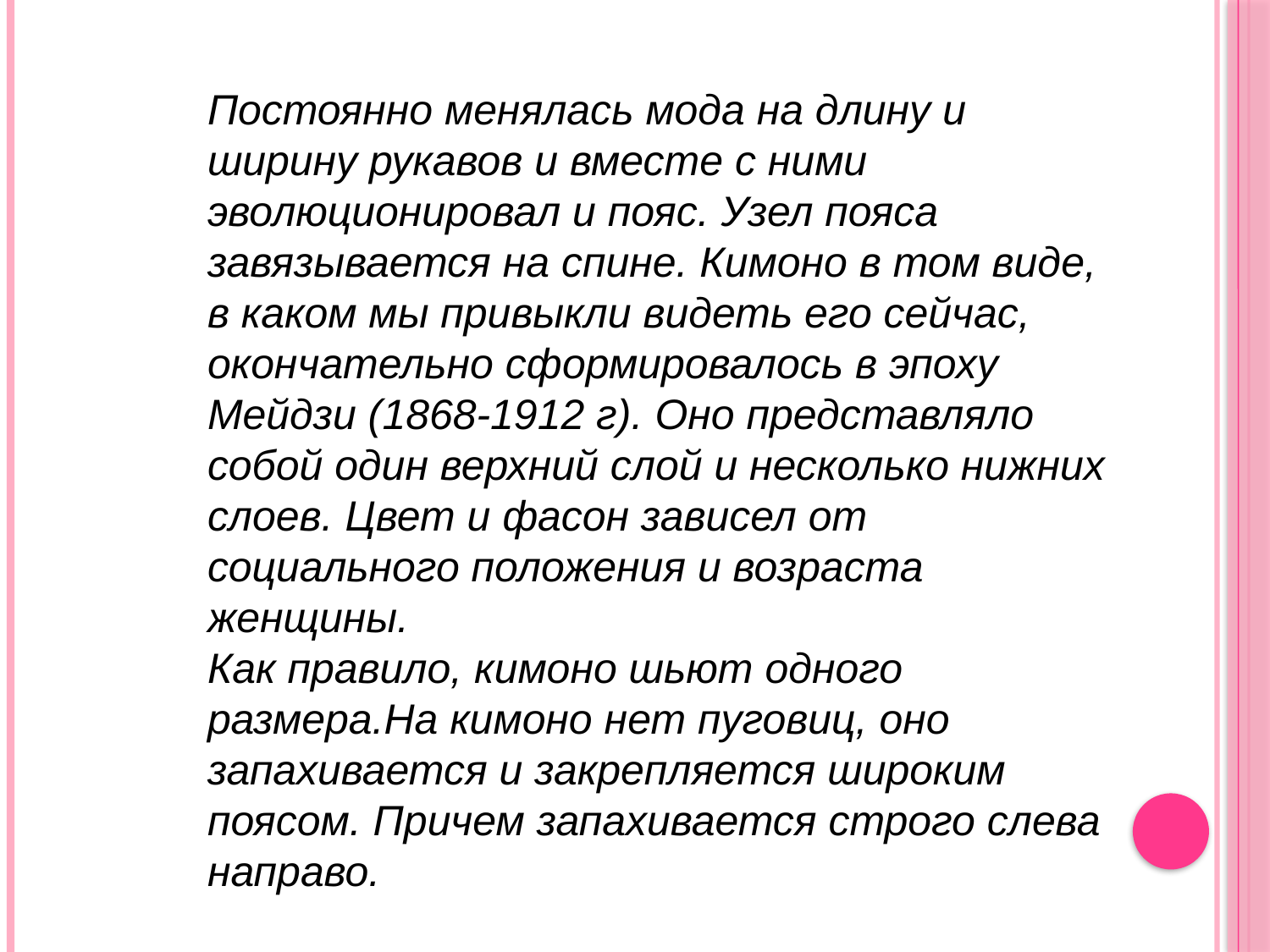

Постоянно менялась мода на длину и ширину рукавов и вместе с ними эволюционировал и пояс. Узел пояса завязывается на спине. Кимоно в том виде, в каком мы привыкли видеть его сейчас, окончательно сформировалось в эпоху Мейдзи (1868-1912 г). Оно представляло собой один верхний слой и несколько нижних слоев. Цвет и фасон зависел от социального положения и возраста женщины.
Как правило, кимоно шьют одного размера.На кимоно нет пуговиц, оно запахивается и закрепляется широким поясом. Причем запахивается строго слева направо.